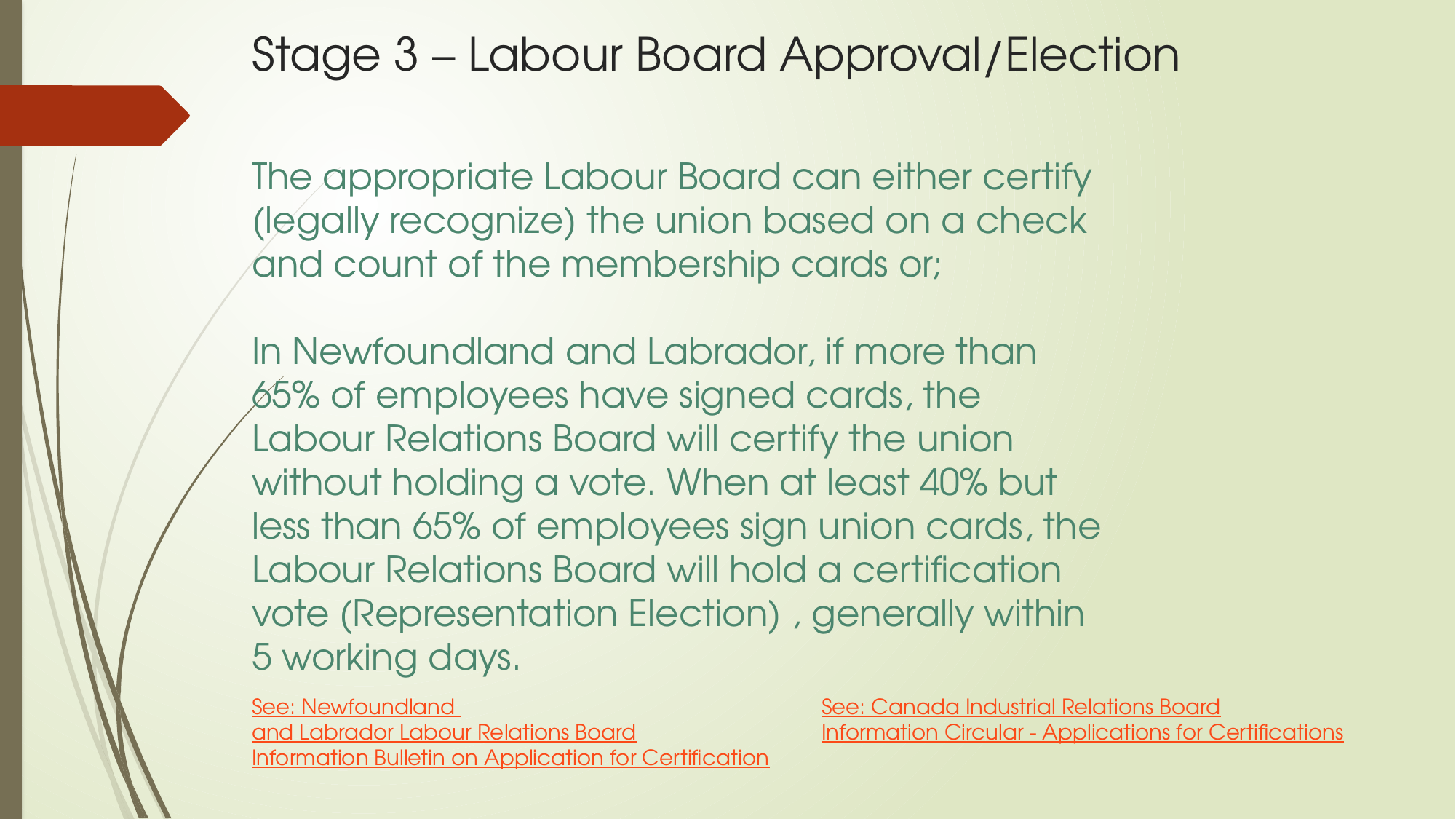

# Stage 3 – Labour Board Approval/Election
The appropriate Labour Board can either certify (legally recognize) the union based on a check and count of the membership cards or;

In Newfoundland and Labrador, if more than 65% of employees have signed cards, the Labour Relations Board will certify the union without holding a vote. When at least 40% but less than 65% of employees sign union cards, the Labour Relations Board will hold a certification vote (Representation Election) , generally within 5 working days.
See: Newfoundland and Labrador Labour Relations Board
Information Bulletin on Application for Certification
See: Canada Industrial Relations Board
Information Circular - Applications for Certifications